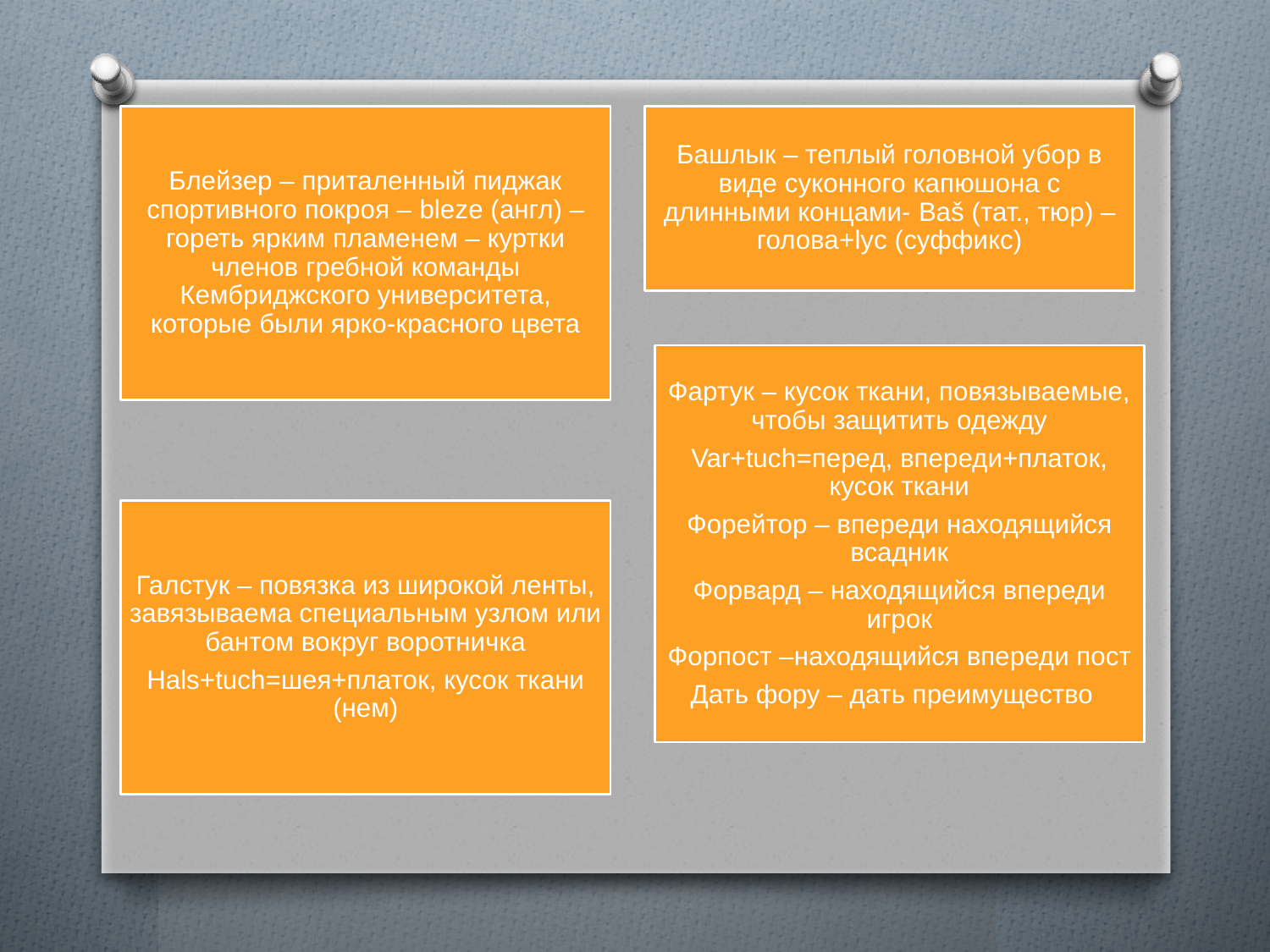

Блейзер – приталенный пиджак спортивного покроя – bleze (англ) – гореть ярким пламенем – куртки членов гребной команды Кембриджского университета, которые были ярко-красного цвета
Башлык – теплый головной убор в виде суконного капюшона с длинными концами- Baš (тат., тюр) – голова+lyc (суффикс)
Галстук – повязка из широкой ленты, завязываема специальным узлом или бантом вокруг воротничка
Hals+tuch=шея+платок, кусок ткани (нем)
Фартук – кусок ткани, повязываемые, чтобы защитить одежду
Var+tuch=перед, впереди+платок, кусок ткани
Форейтор – впереди находящийся всадник
Форвард – находящийся впереди игрок
Форпост –находящийся впереди пост
Дать фору – дать преимущество